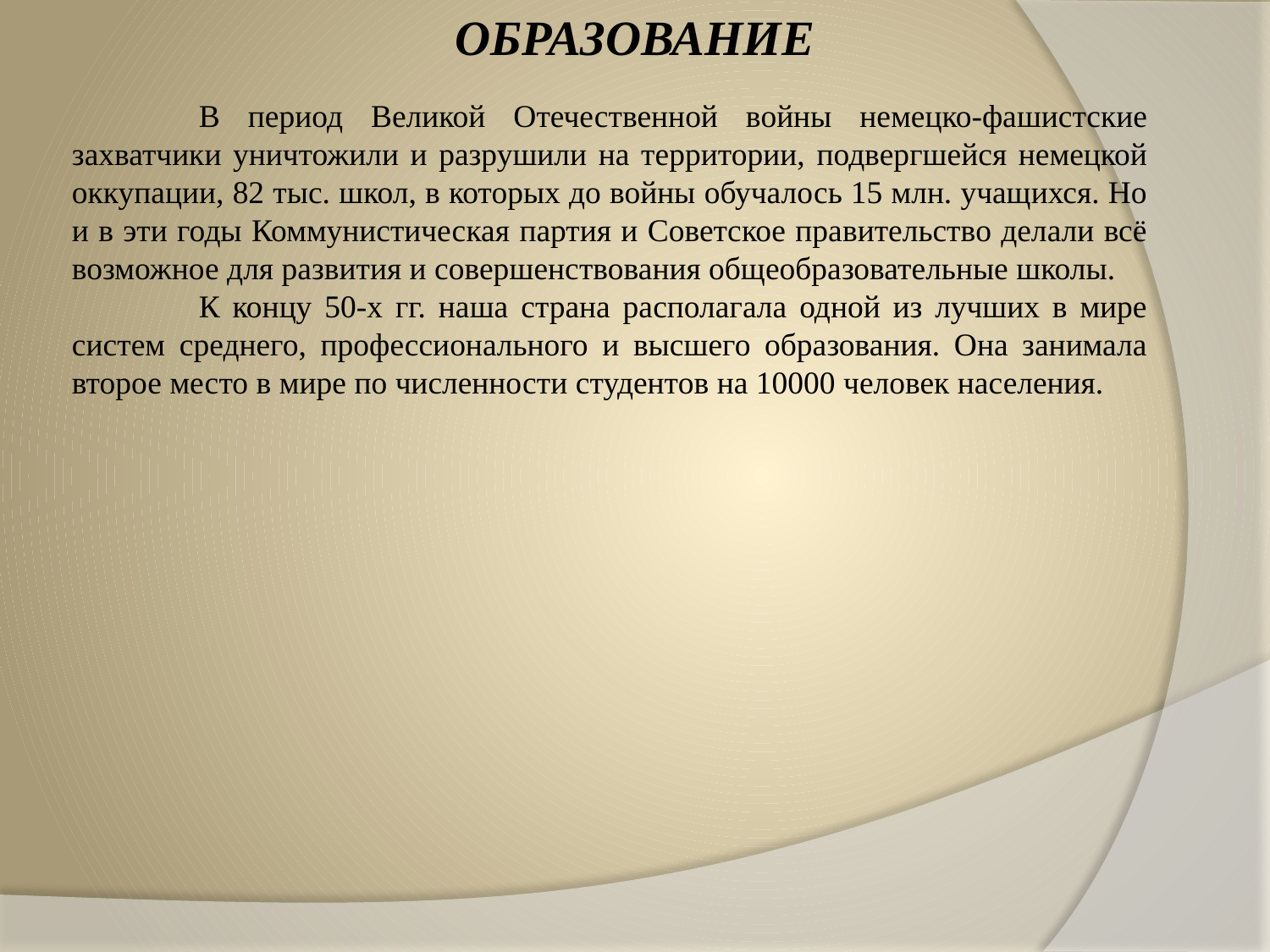

ОБРАЗОВАНИЕ
	В период Великой Отечественной войны немецко-фашистские захватчики уничтожили и разрушили на территории, подвергшейся немецкой оккупации, 82 тыс. школ, в которых до войны обучалось 15 млн. учащихся. Но и в эти годы Коммунистическая партия и Советское правительство делали всё возможное для развития и совершенствования общеобразовательные школы.
	К концу 50-х гг. наша страна располагала одной из лучших в мире систем среднего, профессионального и высшего образования. Она занимала второе место в мире по численности студентов на 10000 человек населения.